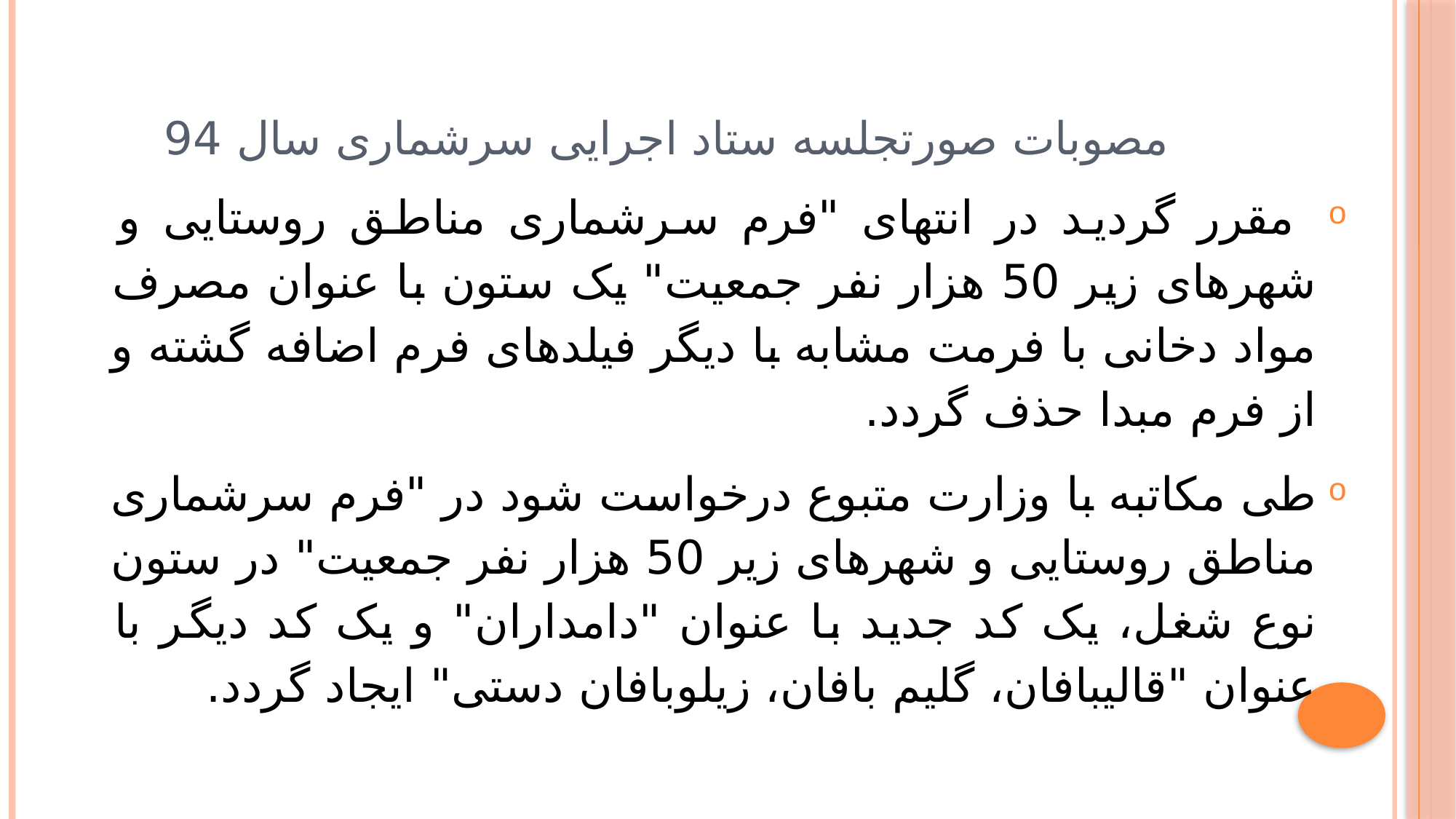

# مصوبات صورتجلسه ستاد اجرایی سرشماری سال 94
 مقرر گردید در انتهای "فرم سرشماری مناطق روستایی و شهرهای زیر 50 هزار نفر جمعیت" یک ستون با عنوان مصرف مواد دخانی با فرمت مشابه با دیگر فیلدهای فرم اضافه گشته و از فرم مبدا حذف گردد.
طی مکاتبه با وزارت متبوع درخواست شود در "فرم سرشماری مناطق روستایی و شهرهای زیر 50 هزار نفر جمعیت" در ستون نوع شغل، یک کد جدید با عنوان "دامداران" و یک کد دیگر با عنوان "قالیبافان، گلیم بافان، زیلوبافان دستی" ایجاد گردد.